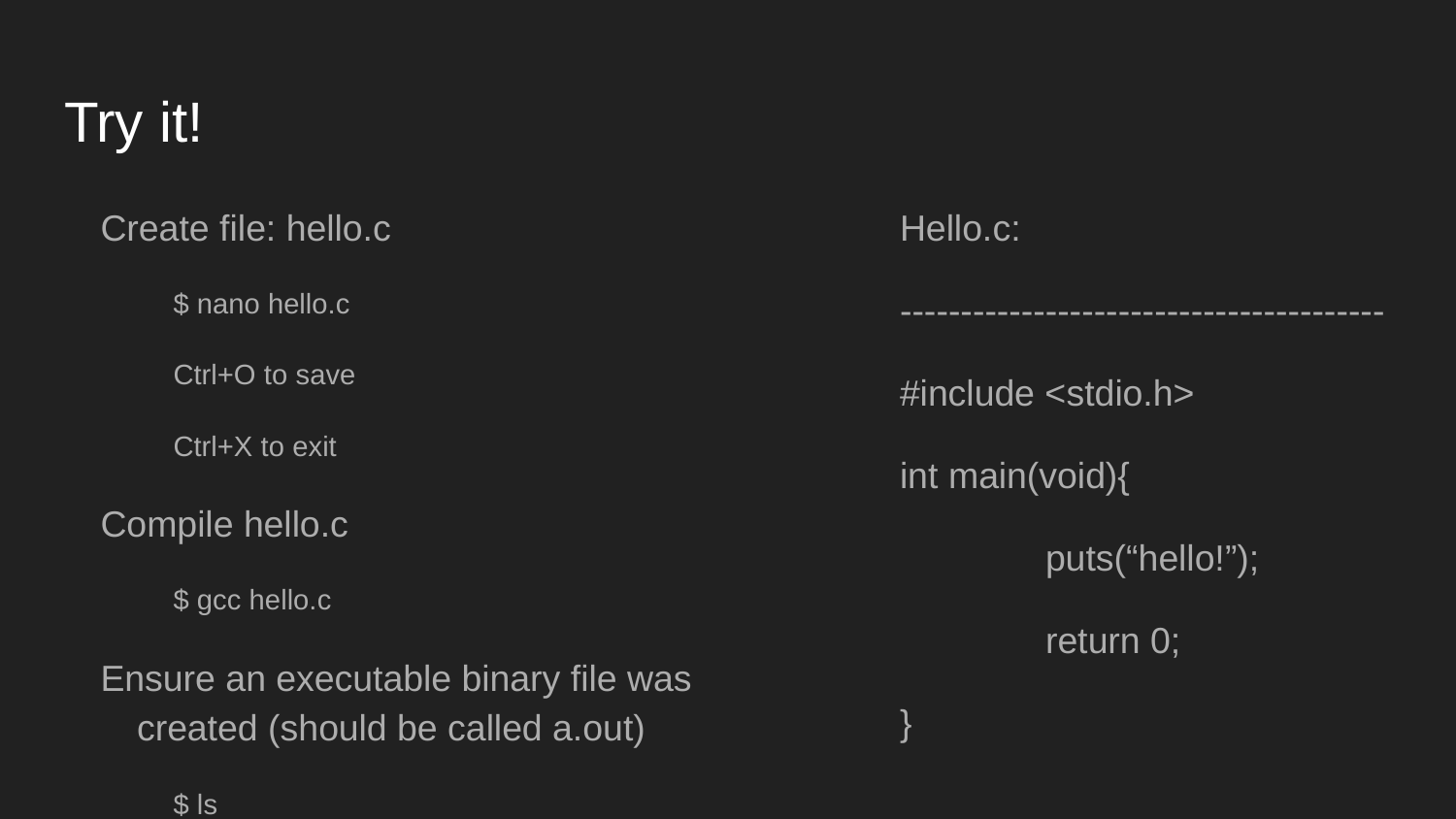

# Try it!
Create file: hello.c
$ nano hello.c
Ctrl+O to save
Ctrl+X to exit
Compile hello.c
$ gcc hello.c
Ensure an executable binary file was created (should be called a.out)
$ ls
Run the binary
$ ./a.out
Hello.c:
----------------------------------------
#include <stdio.h>
int main(void){
	puts(“hello!”);
	return 0;
}